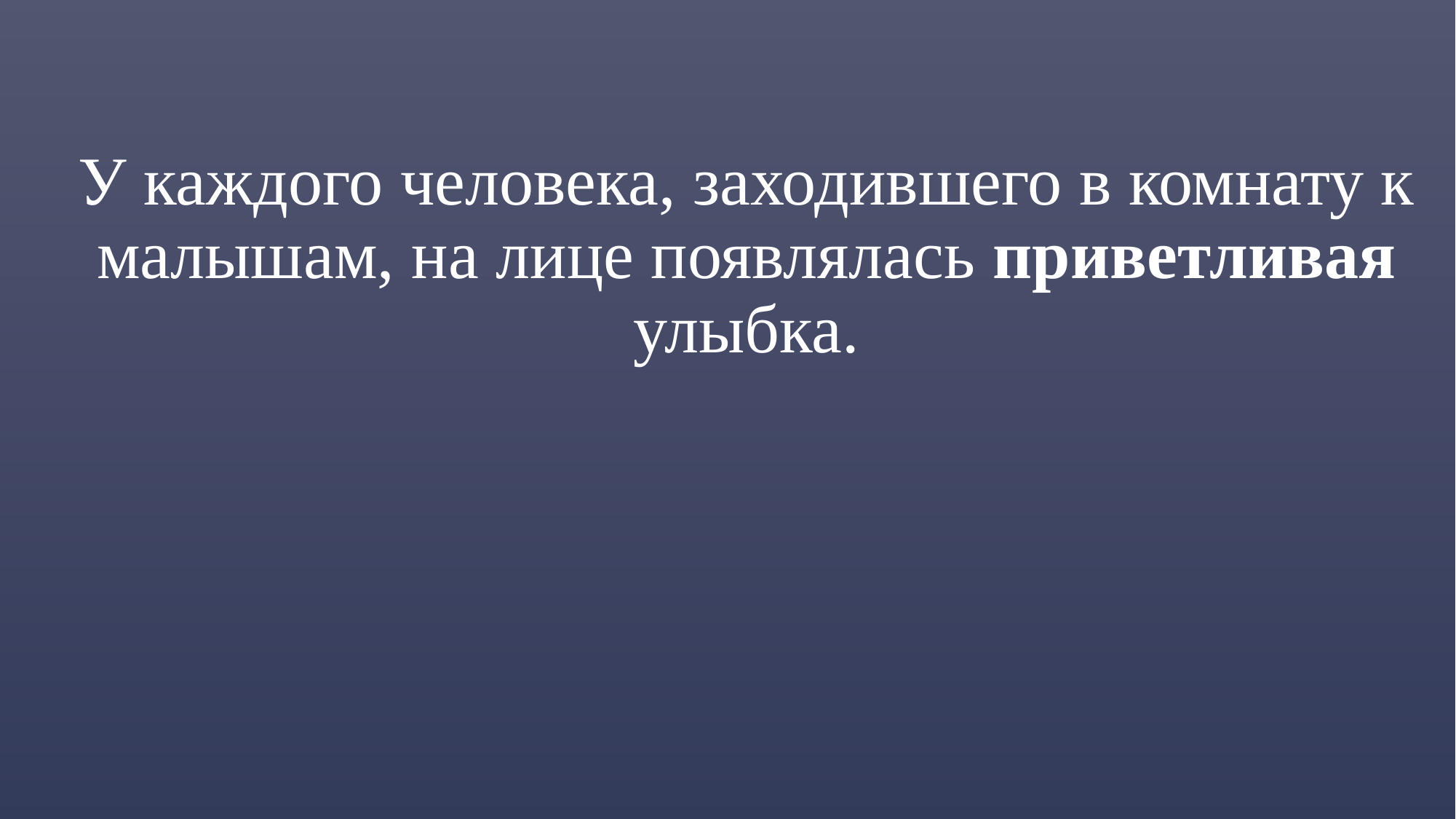

# У каждого человека, заходившего в комнату к малышам, на лице появлялась приветливая улыбка.